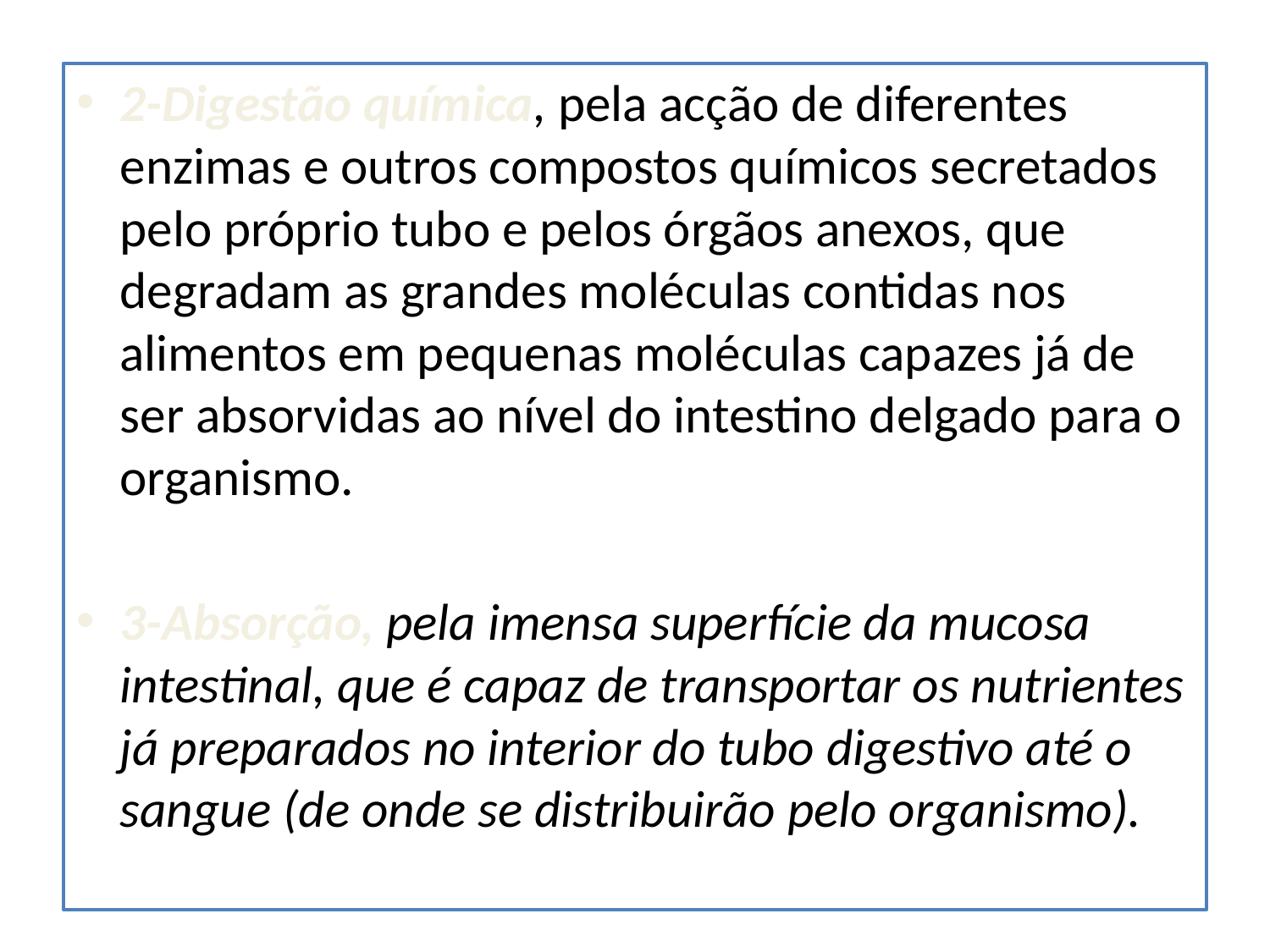

#
2-Digestão química, pela acção de diferentes enzimas e outros compostos químicos secretados pelo próprio tubo e pelos órgãos anexos, que degradam as grandes moléculas contidas nos alimentos em pequenas moléculas capazes já de ser absorvidas ao nível do intestino delgado para o organismo.

3-Absorção, pela imensa superfície da mucosa intestinal, que é capaz de transportar os nutrientes já preparados no interior do tubo digestivo até o sangue (de onde se distribuirão pelo organismo).